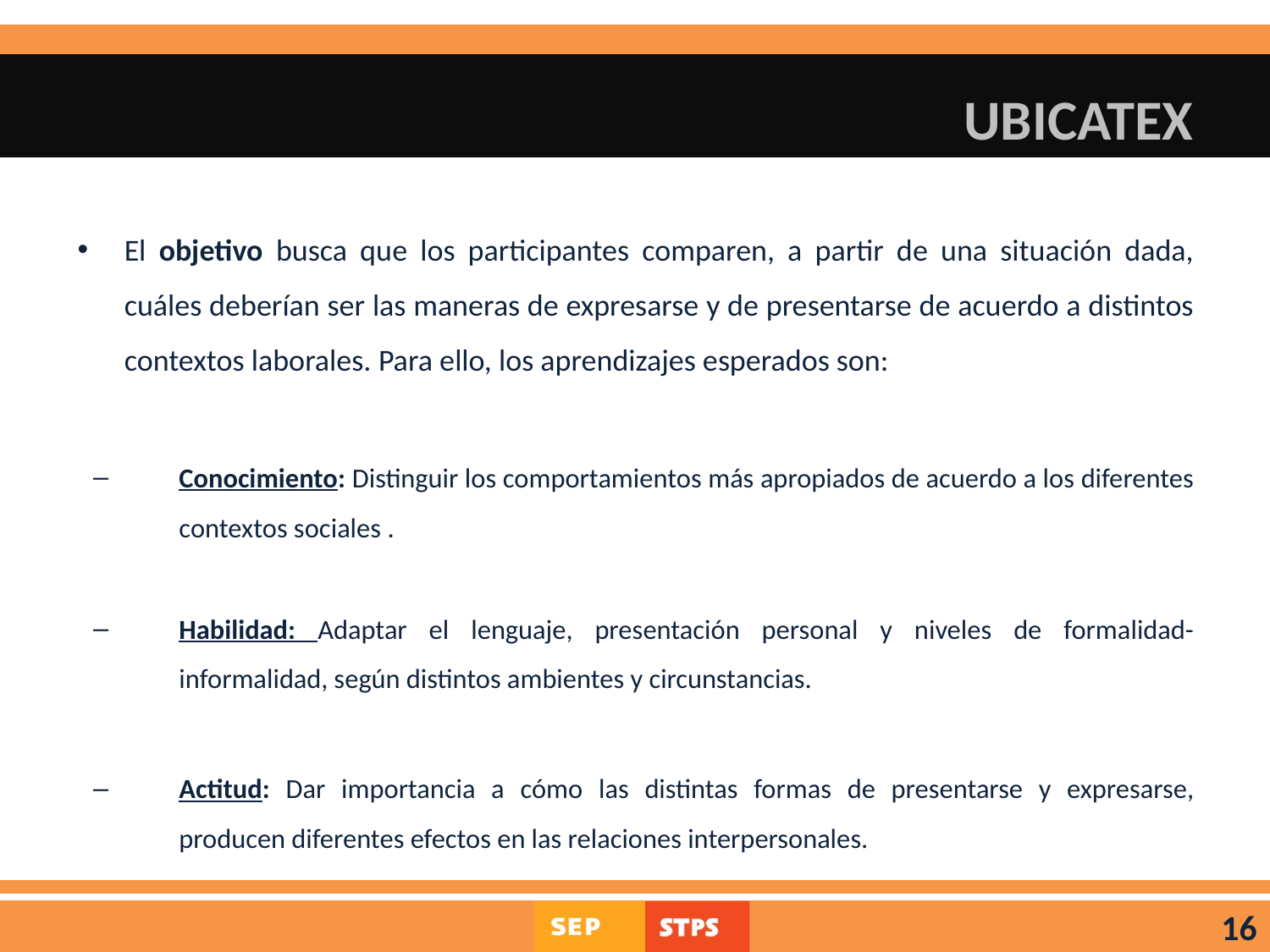

# UBICATEX
El objetivo busca que los participantes comparen, a partir de una situación dada, cuáles deberían ser las maneras de expresarse y de presentarse de acuerdo a distintos contextos laborales. Para ello, los aprendizajes esperados son:

Conocimiento: Distinguir los comportamientos más apropiados de acuerdo a los diferentes contextos sociales .

Habilidad: Adaptar el lenguaje, presentación personal y niveles de formalidad-informalidad, según distintos ambientes y circunstancias.

Actitud: Dar importancia a cómo las distintas formas de presentarse y expresarse, producen diferentes efectos en las relaciones interpersonales.

16